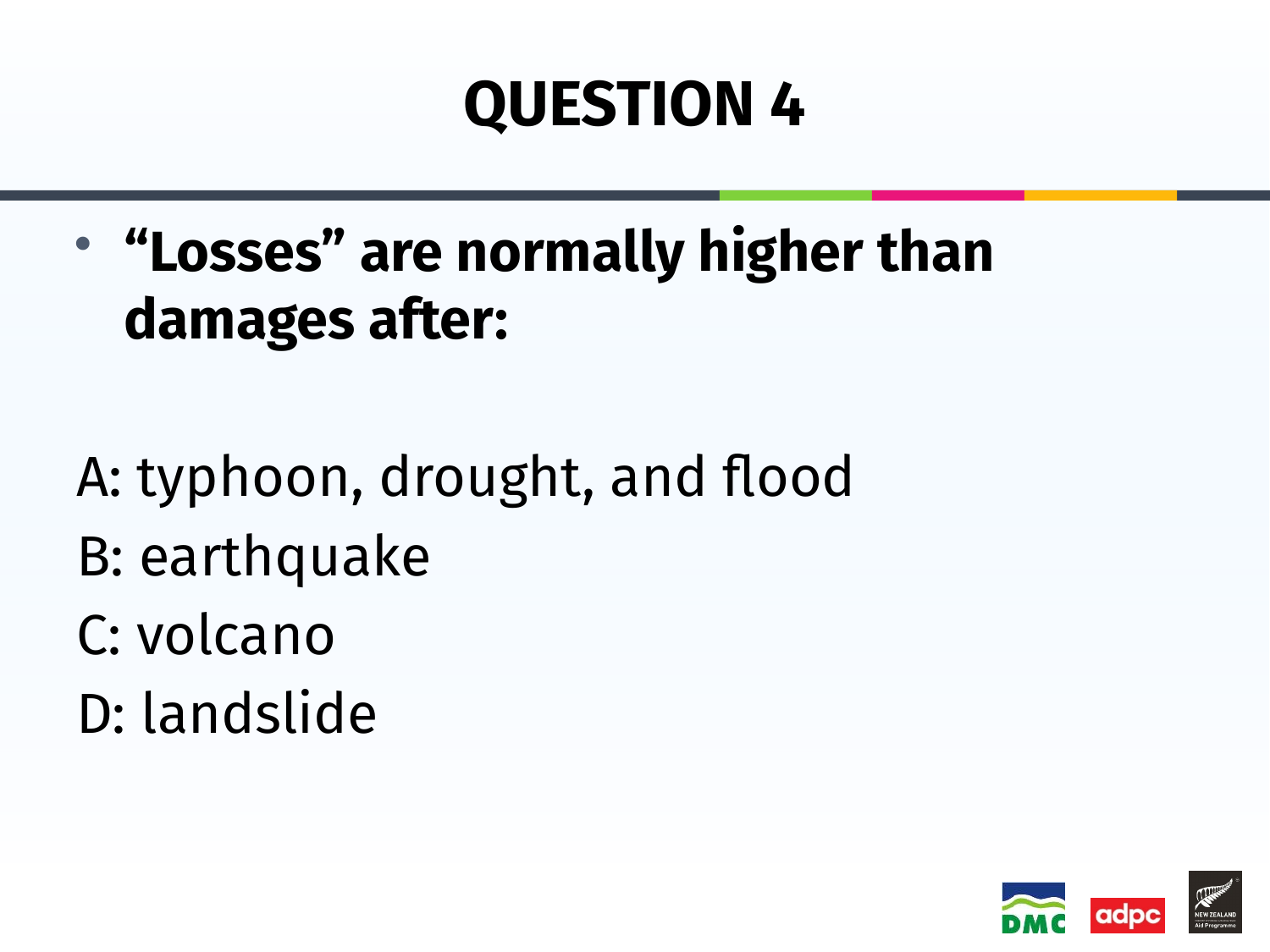

# QUESTION 4
“Losses” are normally higher than damages after:

A: typhoon, drought, and flood
B: earthquake
C: volcano
D: landslide